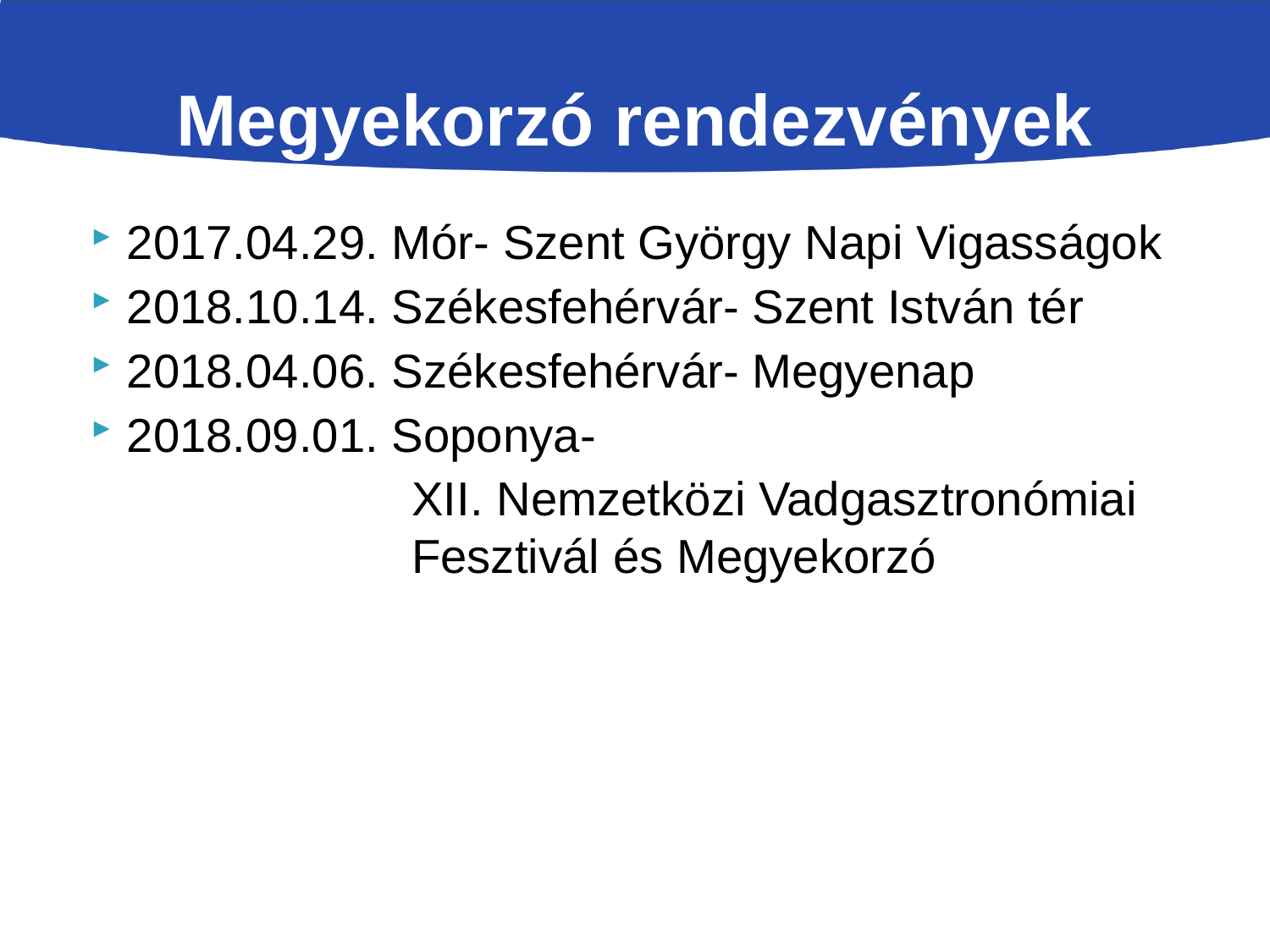

# Megyekorzó rendezvények
2017.04.29. Mór- Szent György Napi Vigasságok
2018.10.14. Székesfehérvár- Szent István tér
2018.04.06. Székesfehérvár- Megyenap
2018.09.01. Soponya-
		     XII. Nemzetközi Vadgasztronómiai 		     Fesztivál és Megyekorzó